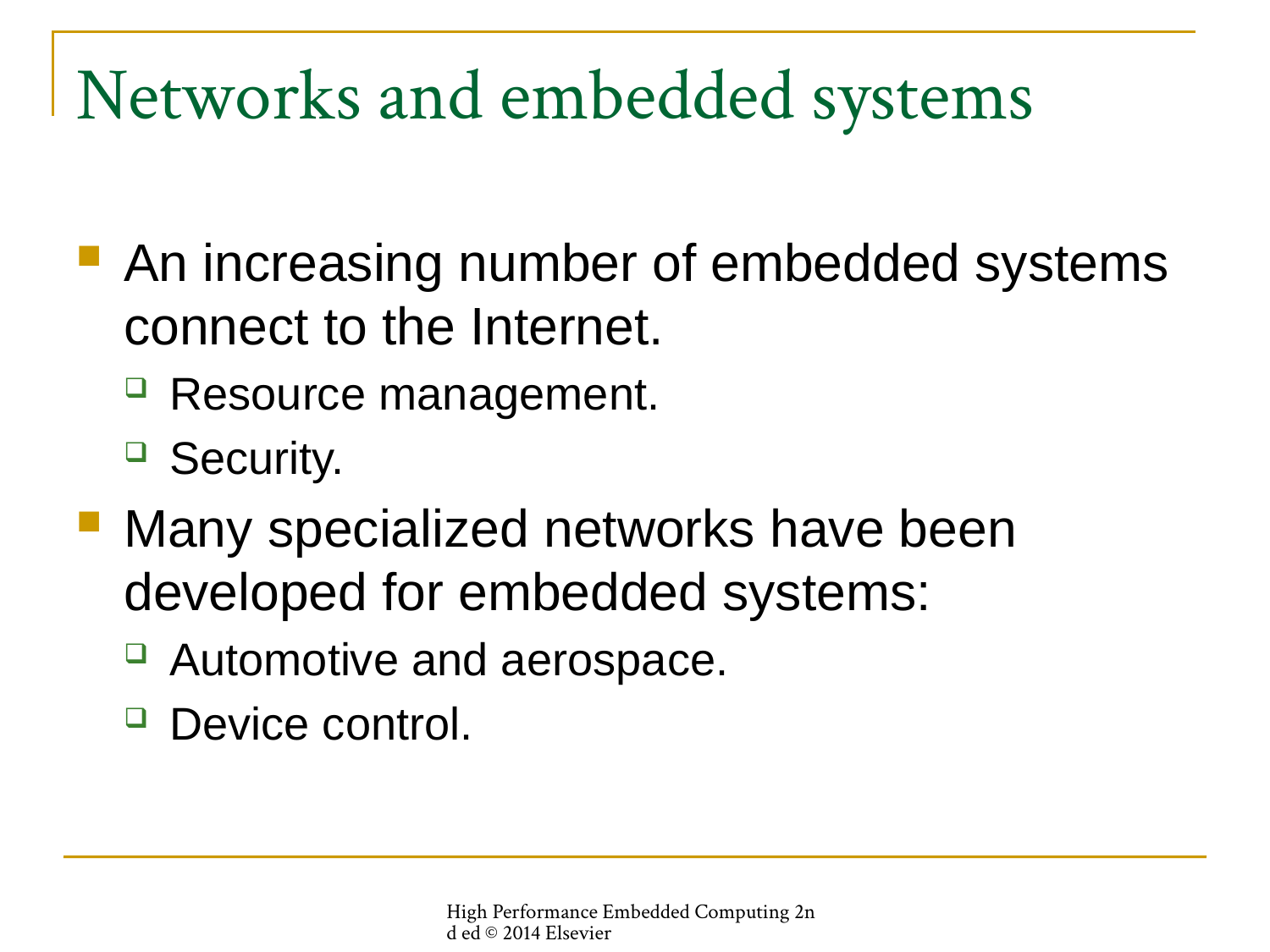

# Networks and embedded systems
An increasing number of embedded systems connect to the Internet.
Resource management.
Security.
Many specialized networks have been developed for embedded systems:
Automotive and aerospace.
Device control.
High Performance Embedded Computing 2nd ed © 2014 Elsevier